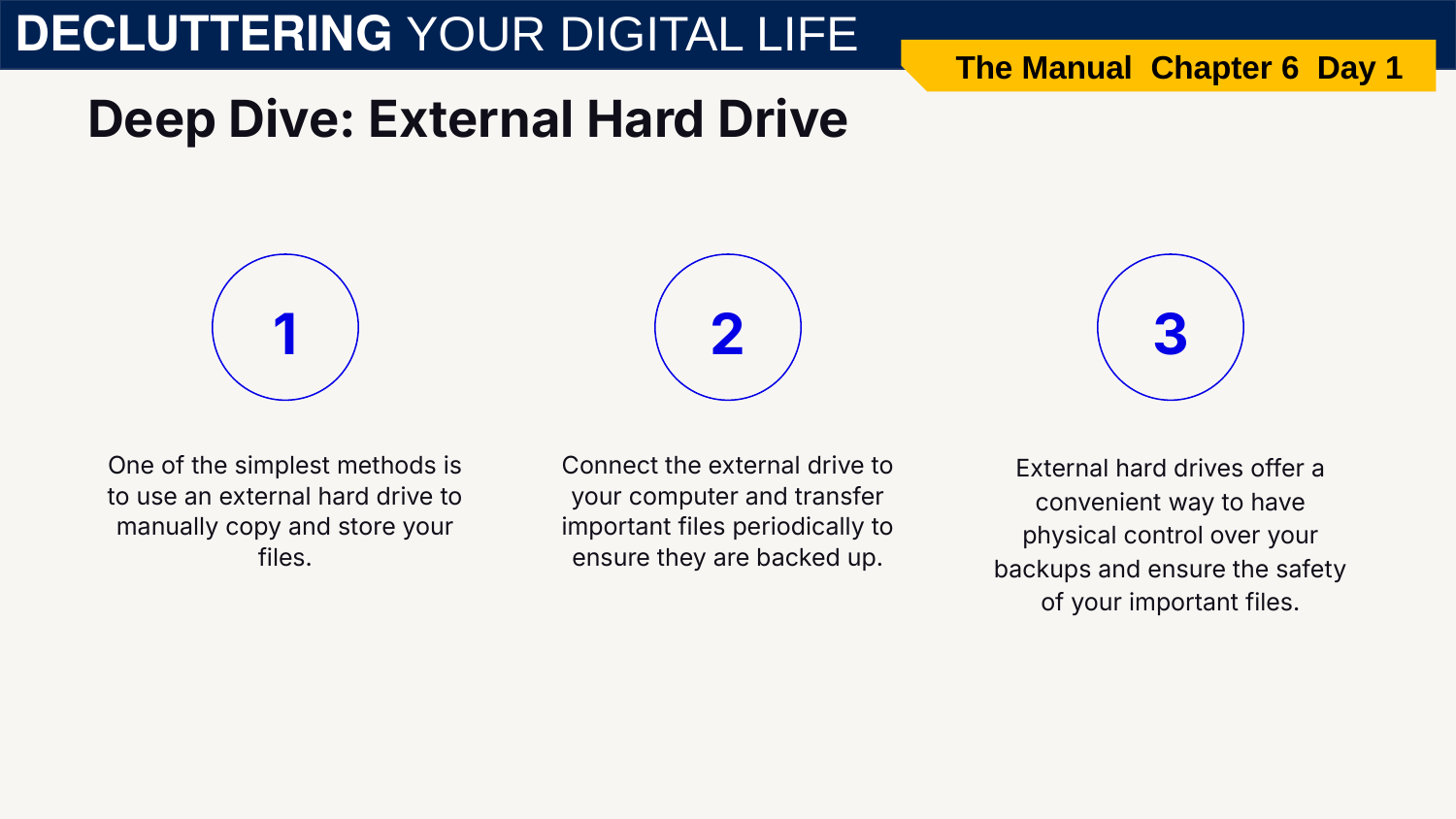

DECLUTTERING YOUR DIGITAL LIFE
The Manual  Chapter 6  Day 1

# Deep Dive: External Hard Drive
1
2
3
One of the simplest methods is to use an external hard drive to manually copy and store your files.
Connect the external drive to your computer and transfer important files periodically to ensure they are backed up.
External hard drives offer a convenient way to have physical control over your backups and ensure the safety of your important files.